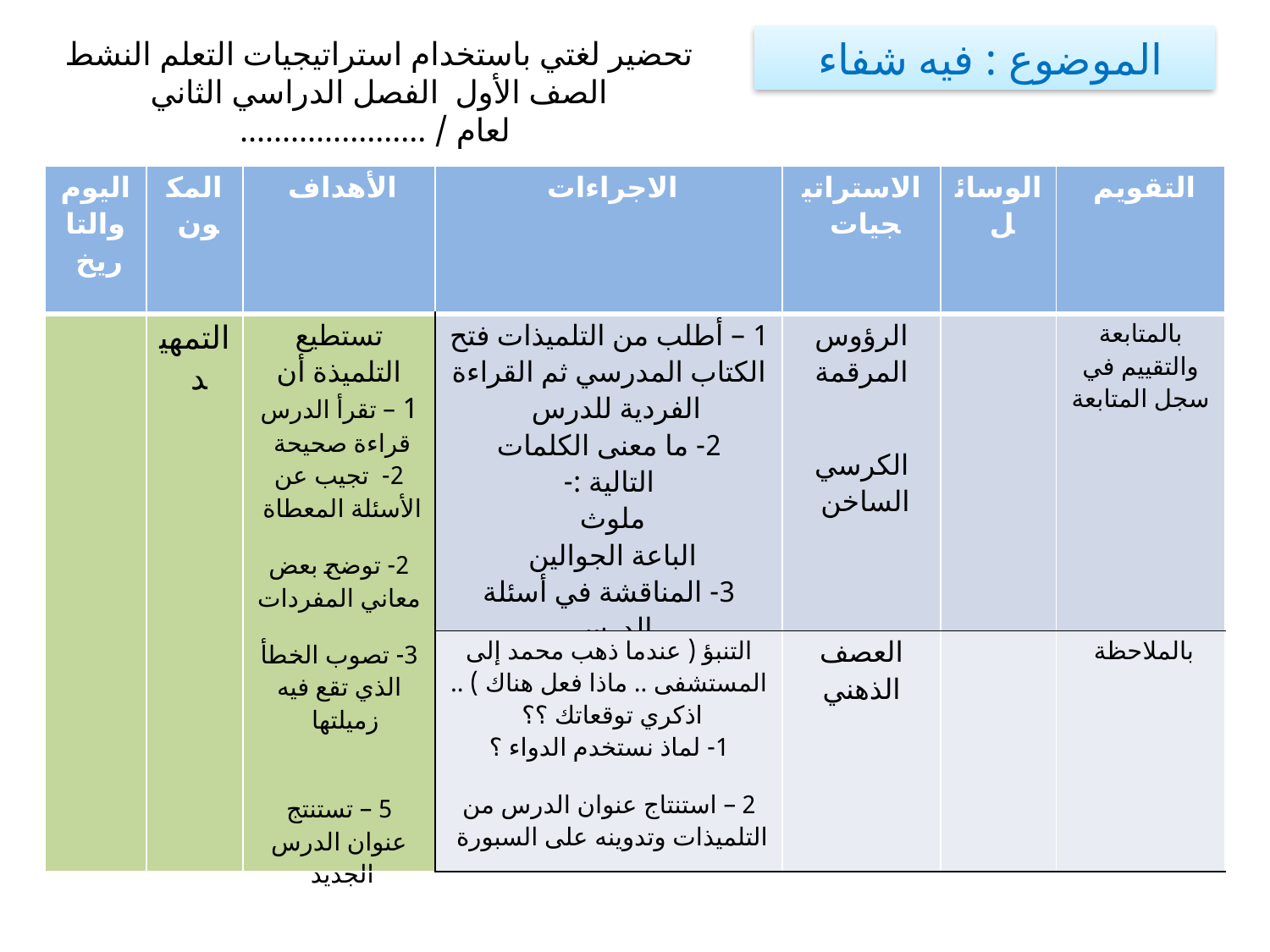

الموضوع : فيه شفاء
تحضير لغتي باستخدام استراتيجيات التعلم النشط
الصف الأول  الفصل الدراسي الثاني  لعام / ......................

| اليوم والتاريخ | المكون | الأهداف | الاجراءات | الاستراتيجيات | الوسائل | التقويم |
| --- | --- | --- | --- | --- | --- | --- |
|  | التمهيد | تستطيع التلميذة أن 1 – تقرأ الدرس قراءة صحيحة 2- تجيب عن الأسئلة المعطاة 2- توضح بعض معاني المفردات 3- تصوب الخطأ الذي تقع فيه زميلتها 5 – تستنتج عنوان الدرس الجديد | 1 – أطلب من التلميذات فتح الكتاب المدرسي ثم القراءة الفردية للدرس 2- ما معنى الكلمات التالية :- ملوث الباعة الجوالين 3- المناقشة في أسئلة الدرس | الرؤوس المرقمة الكرسي الساخن |  | بالمتابعة والتقييم في سجل المتابعة |
|  |  |  | التنبؤ ( عندما ذهب محمد إلى المستشفى .. ماذا فعل هناك ) .. اذكري توقعاتك ؟؟ 1- لماذ نستخدم الدواء ؟ 2 – استنتاج عنوان الدرس من التلميذات وتدوينه على السبورة | العصف الذهني |  | بالملاحظة |